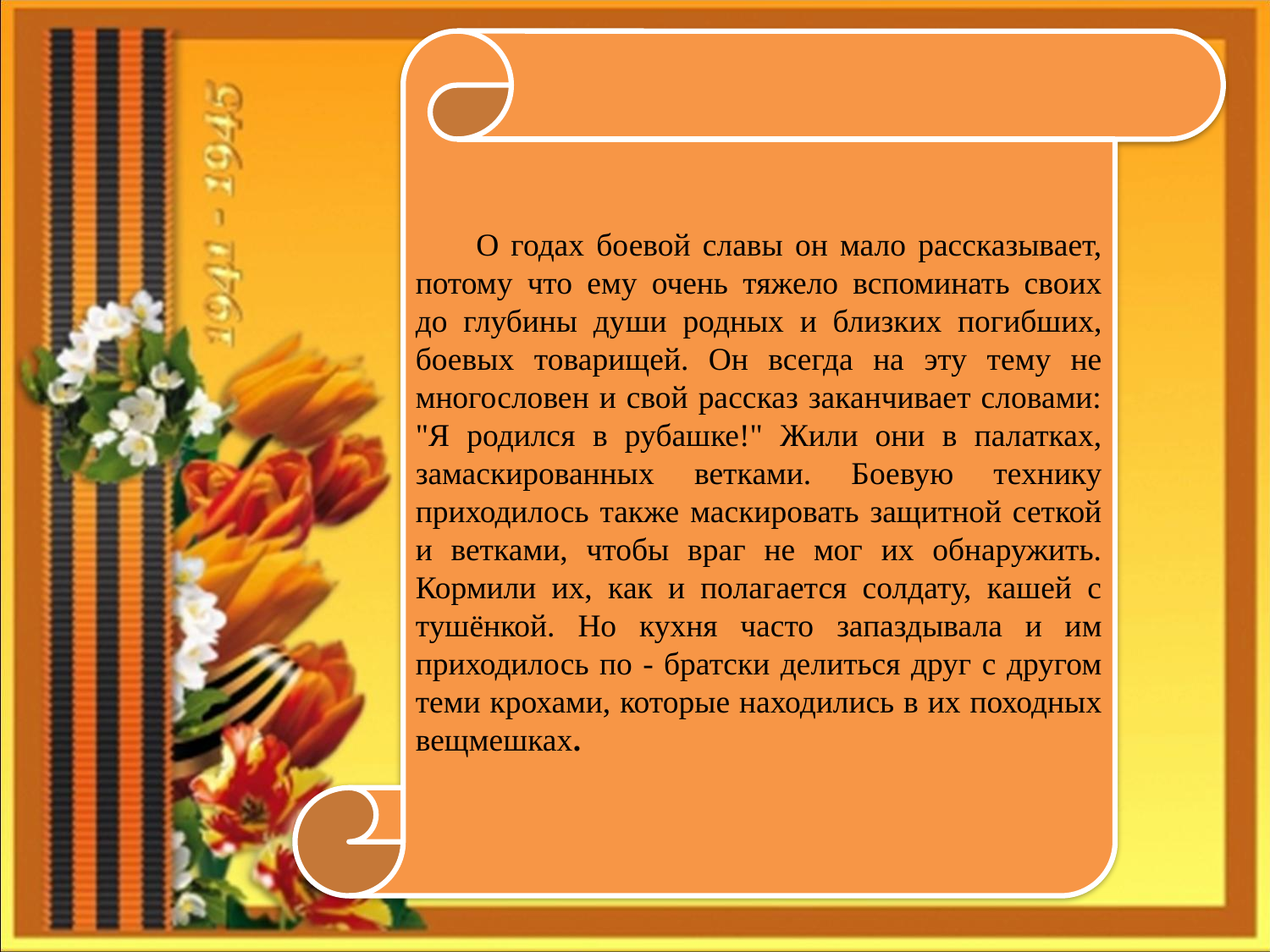

О годах боевой славы он мало рассказывает, потому что ему очень тяжело вспоминать своих до глубины души родных и близких погибших, боевых товарищей. Он всегда на эту тему не многословен и свой рассказ заканчивает словами: "Я родился в рубашке!" Жили они в палатках, замаскированных ветками. Боевую технику приходилось также маскировать защитной сеткой и ветками, чтобы враг не мог их обнаружить. Кормили их, как и полагается солдату, кашей с тушёнкой. Но кухня часто запаздывала и им приходилось по - братски делиться друг с другом теми крохами, которые находились в их походных вещмешках.